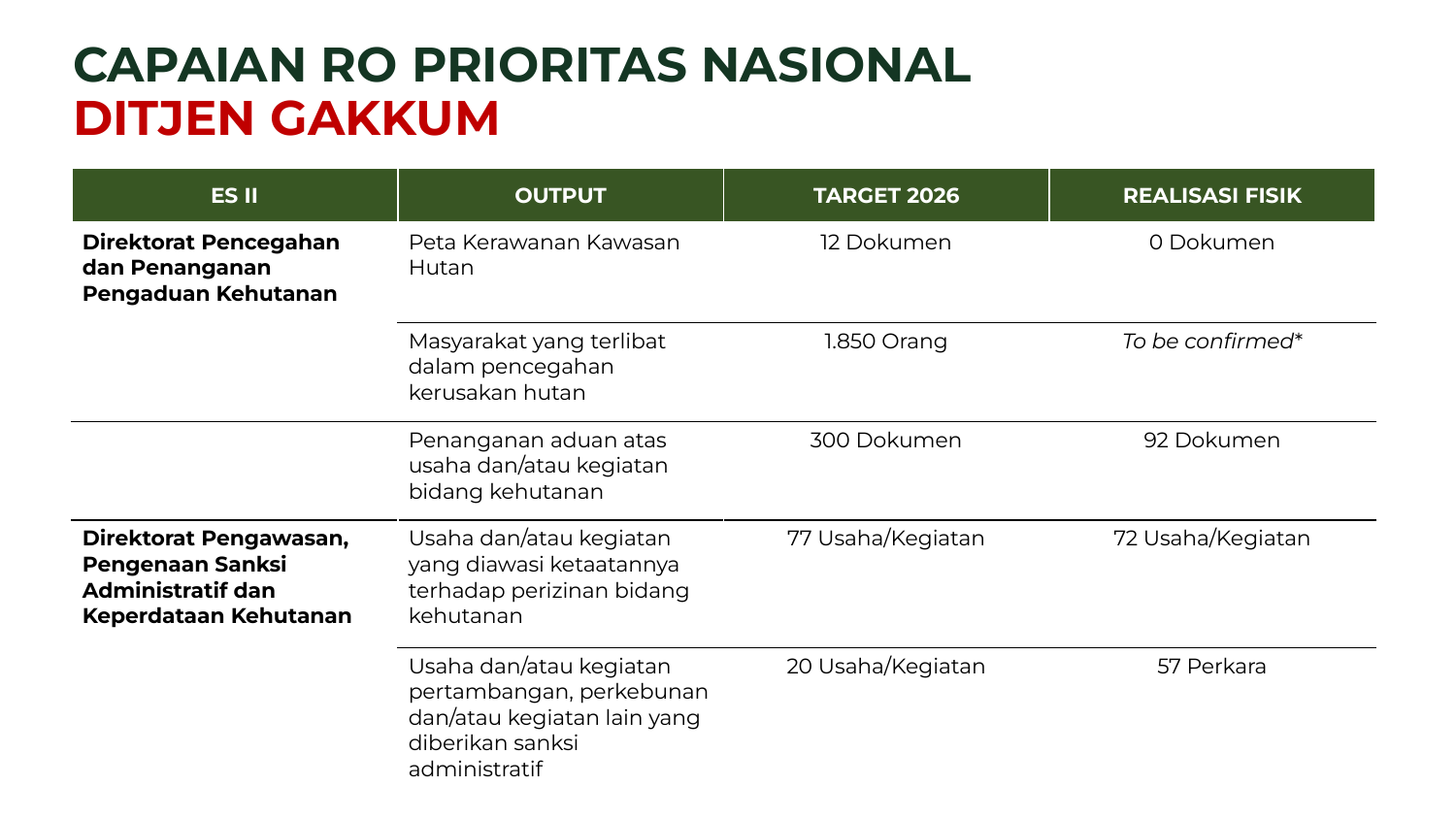

CAPAIAN RO PRIORITAS NASIONAL
DITJEN GAKKUM
| ES II | OUTPUT | TARGET 2026 | REALISASI FISIK |
| --- | --- | --- | --- |
| Direktorat Pencegahan dan Penanganan Pengaduan Kehutanan | Peta Kerawanan Kawasan Hutan | 12 Dokumen | 0 Dokumen |
|  | Masyarakat yang terlibat dalam pencegahan kerusakan hutan | 1.850 Orang | To be confirmed\* |
|  | Penanganan aduan atas usaha dan/atau kegiatan bidang kehutanan | 300 Dokumen | 92 Dokumen |
| Direktorat Pengawasan, Pengenaan Sanksi Administratif dan Keperdataan Kehutanan | Usaha dan/atau kegiatan yang diawasi ketaatannya terhadap perizinan bidang kehutanan | 77 Usaha/Kegiatan | 72 Usaha/Kegiatan |
|  | Usaha dan/atau kegiatan pertambangan, perkebunan dan/atau kegiatan lain yang diberikan sanksi administratif | 20 Usaha/Kegiatan | 57 Perkara |